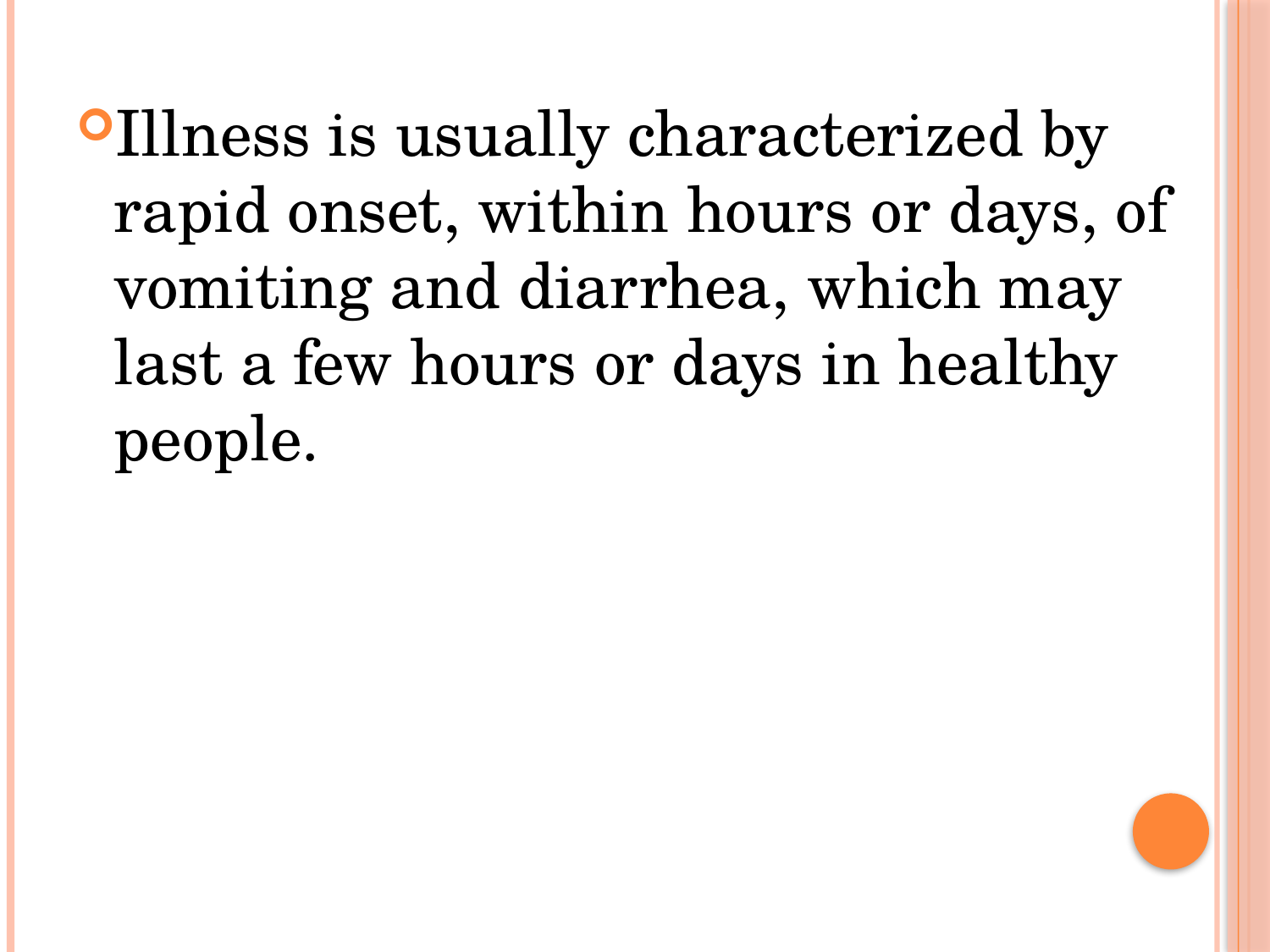

Illness is usually characterized by rapid onset, within hours or days, of vomiting and diarrhea, which may last a few hours or days in healthy people.